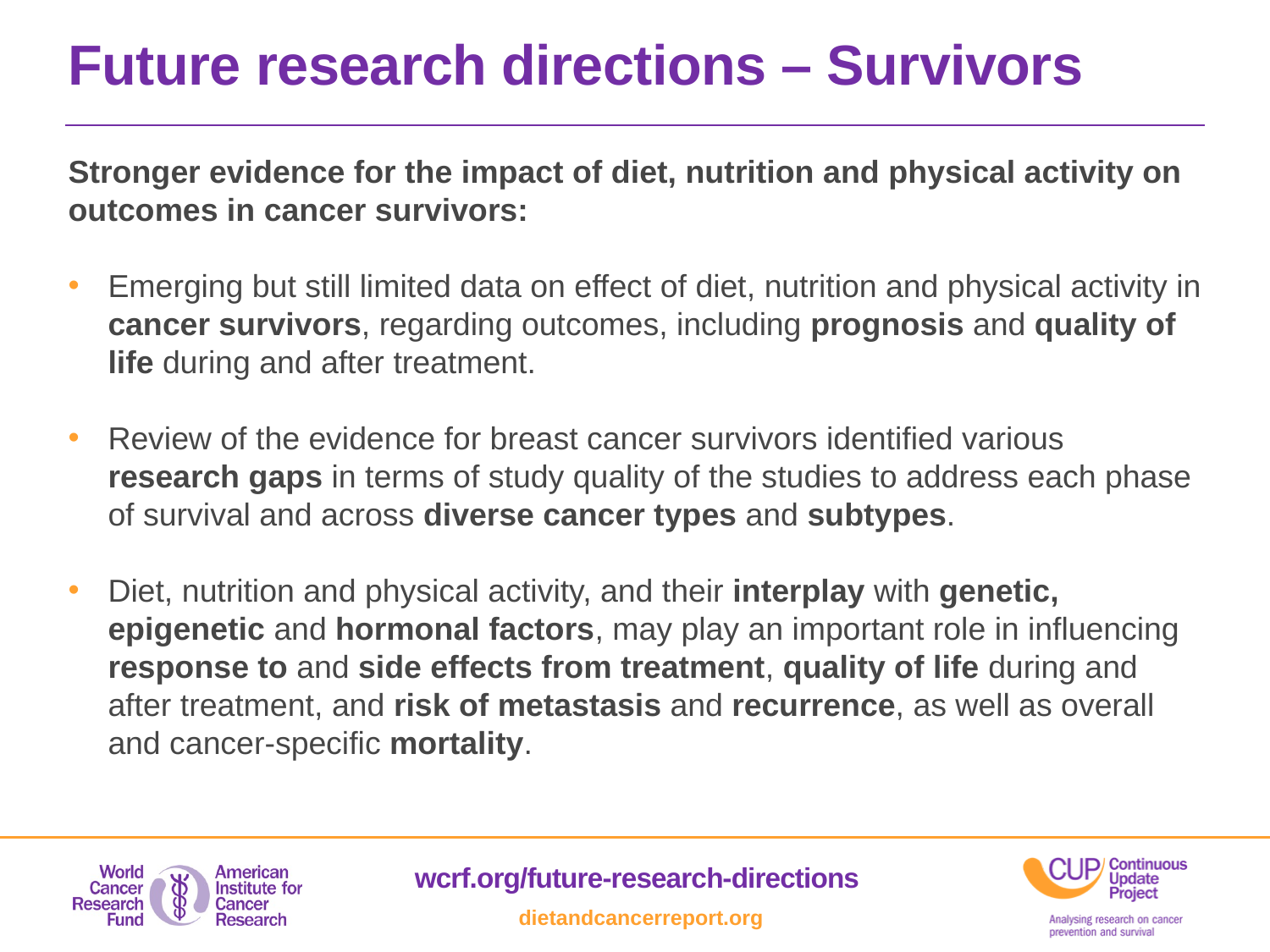

Future research directions – Survivors
Stronger evidence for the impact of diet, nutrition and physical activity on outcomes in cancer survivors:

Emerging but still limited data on effect of diet, nutrition and physical activity in cancer survivors, regarding outcomes, including prognosis and quality of life during and after treatment.

Review of the evidence for breast cancer survivors identified various research gaps in terms of study quality of the studies to address each phase of survival and across diverse cancer types and subtypes.

Diet, nutrition and physical activity, and their interplay with genetic, epigenetic and hormonal factors, may play an important role in influencing response to and side effects from treatment, quality of life during and after treatment, and risk of metastasis and recurrence, as well as overall and cancer-specific mortality.
wcrf.org/future-research-directions